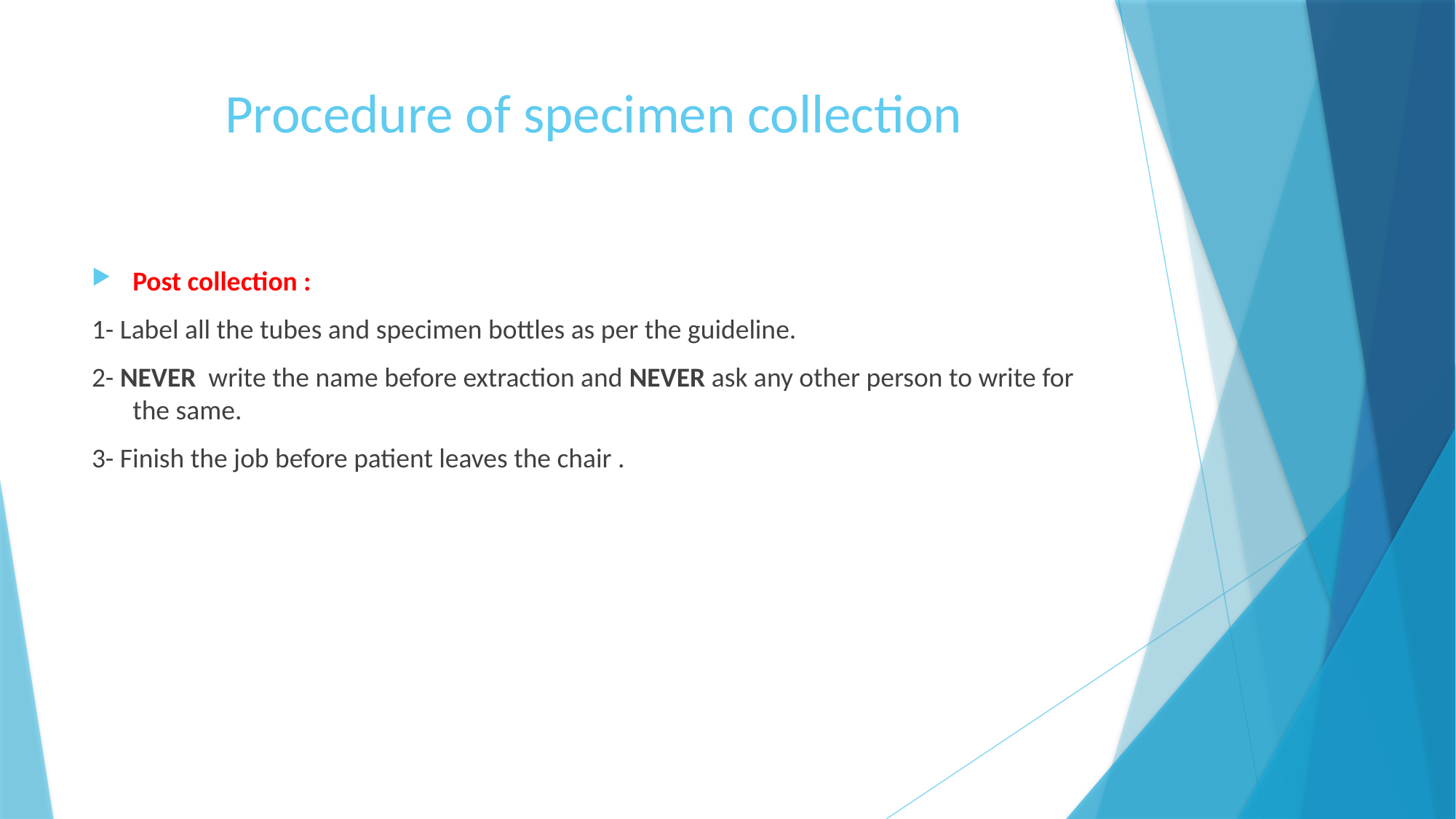

# Procedure of specimen collection
Post collection :
1- Label all the tubes and specimen bottles as per the guideline.
2- NEVER  write the name before extraction and NEVER ask any other person to write for the same.
3- Finish the job before patient leaves the chair .